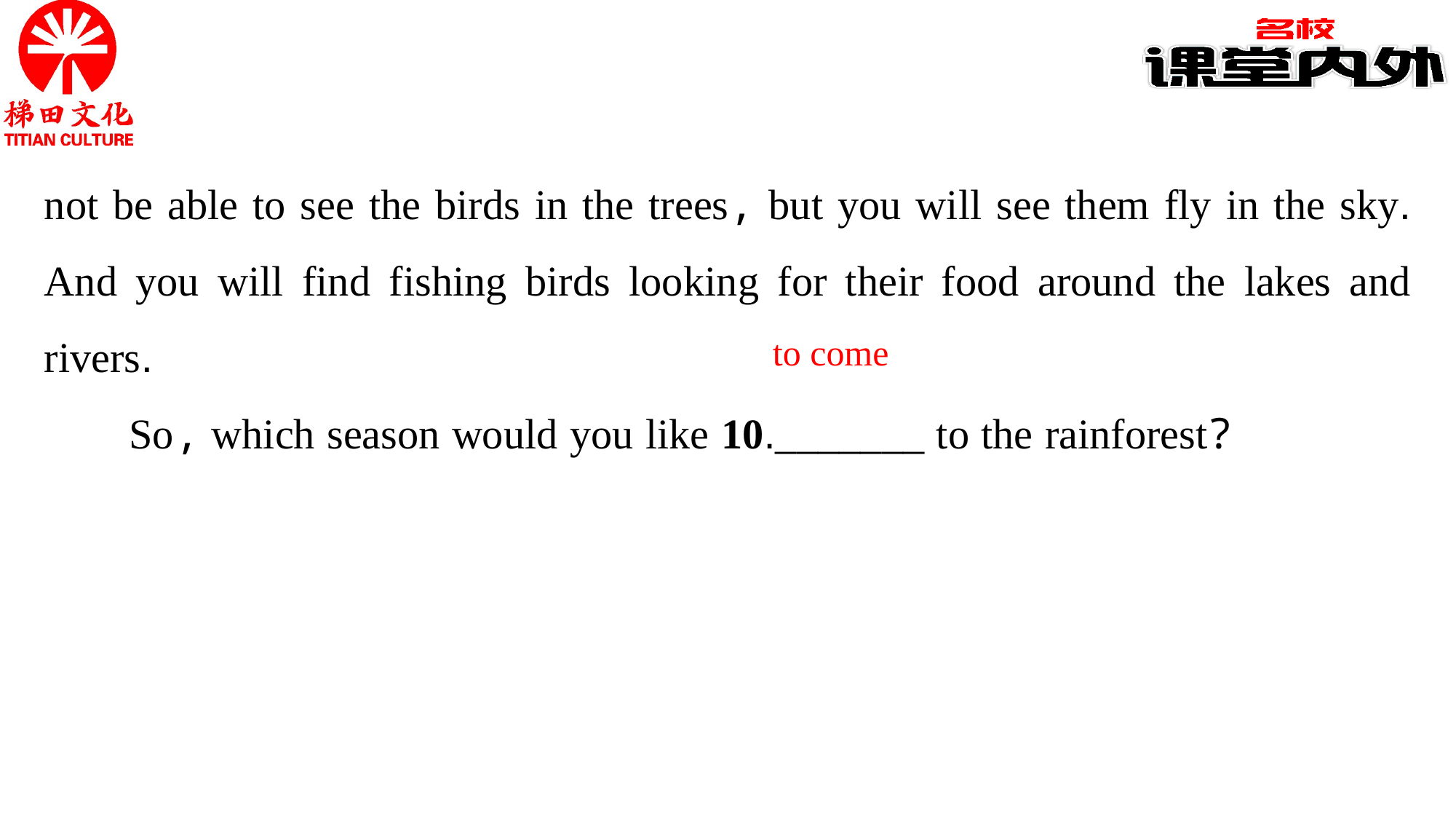

not be able to see the birds in the trees, but you will see them fly in the sky. And you will find fishing birds looking for their food around the lakes and rivers.
So, which season would you like 10._______ to the rainforest?
to come